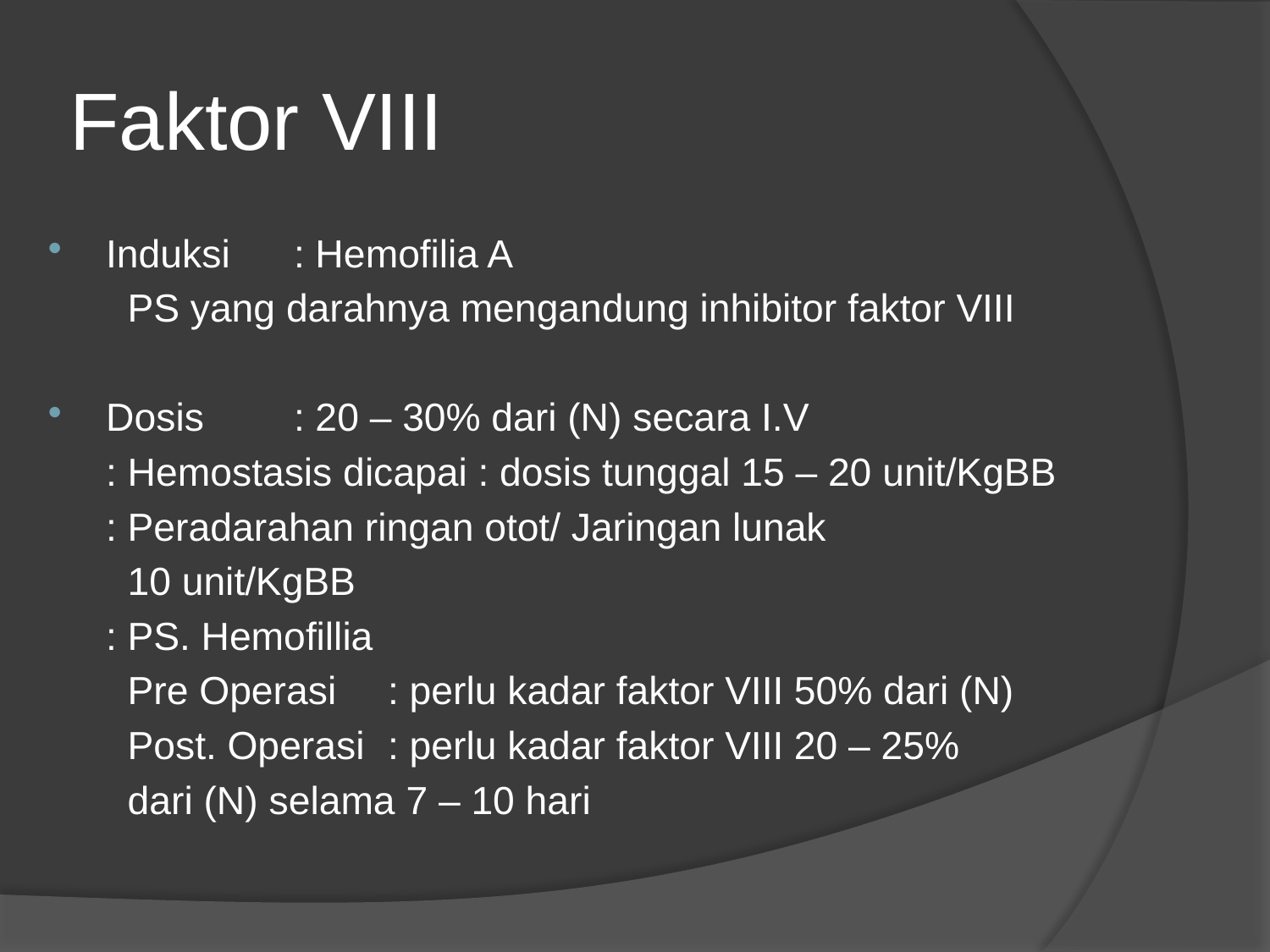

# Faktor VIII
Induksi 	: Hemofilia A
			  PS yang darahnya mengandung inhibitor faktor VIII

Dosis	: 20 – 30% dari (N) secara I.V
			: Hemostasis dicapai : dosis tunggal 15 – 20 unit/KgBB
			: Peradarahan ringan otot/ Jaringan lunak
			  10 unit/KgBB
			: PS. Hemofillia
			  Pre Operasi 	: perlu kadar faktor VIII 50% dari (N)
			  Post. Operasi	: perlu kadar faktor VIII 20 – 25%
			  dari (N) selama 7 – 10 hari